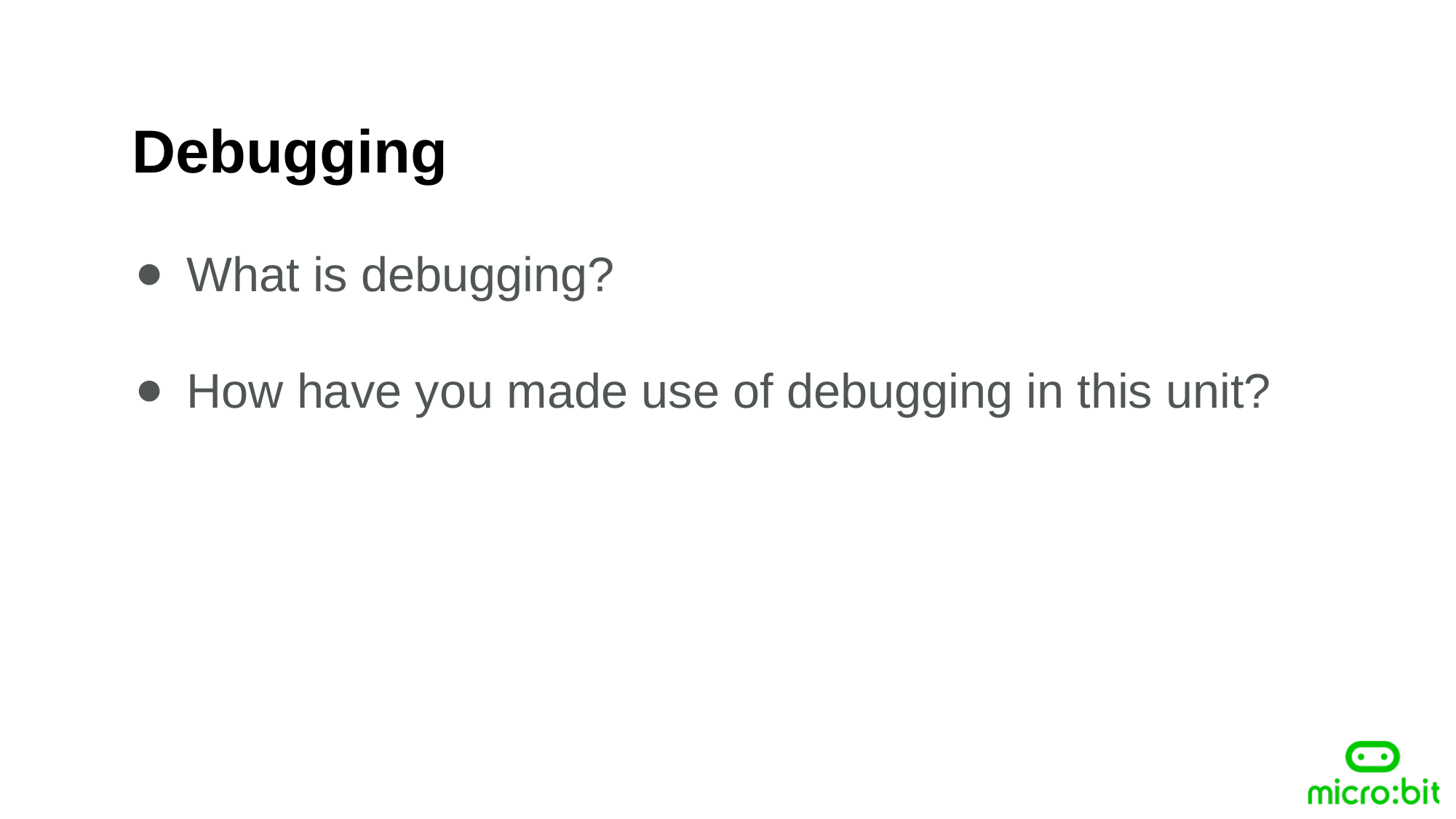

Debugging

What is debugging?

How have you made use of debugging in this unit?